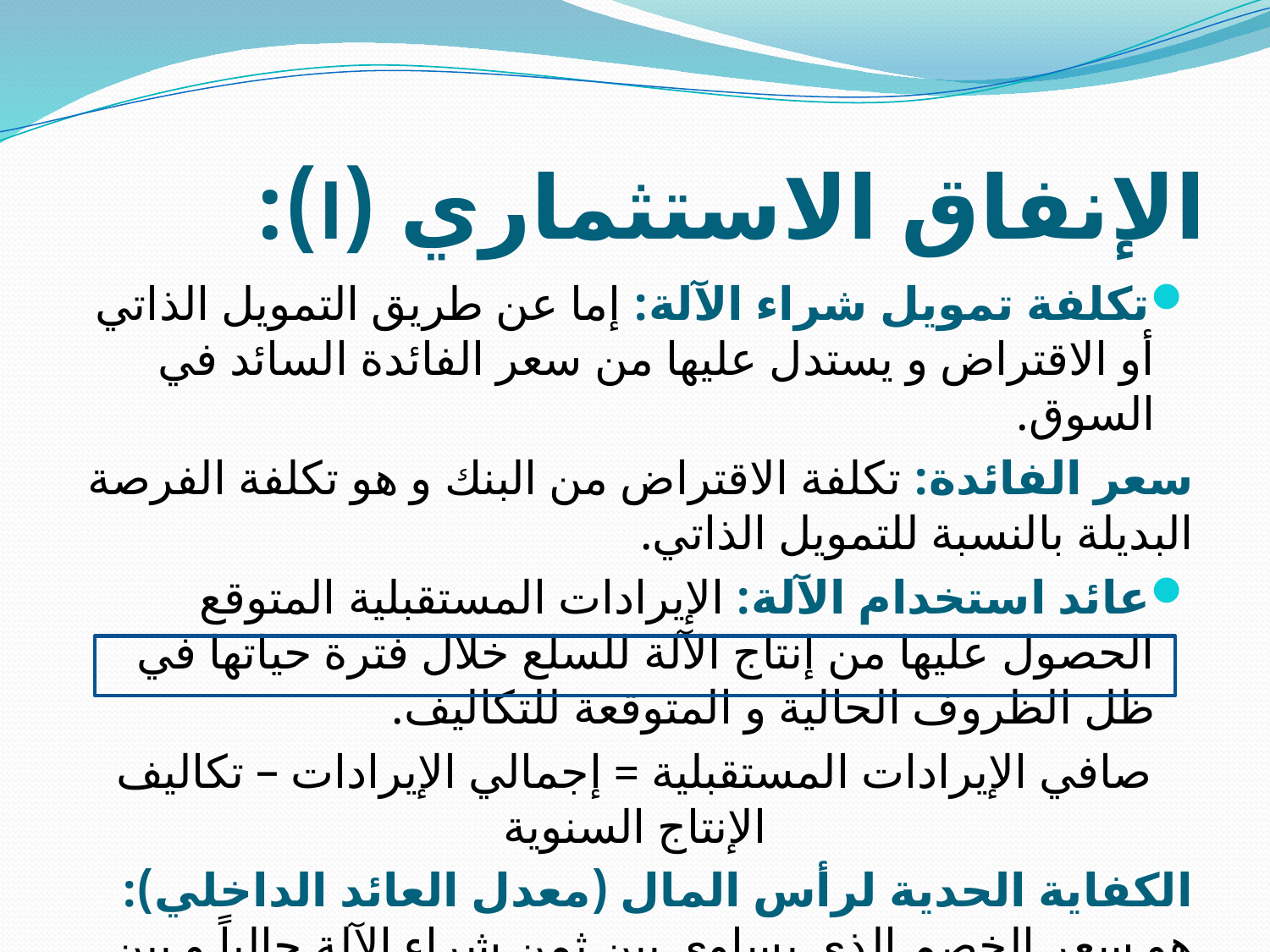

# الإنفاق الاستثماري (I):
تكلفة تمويل شراء الآلة: إما عن طريق التمويل الذاتي أو الاقتراض و يستدل عليها من سعر الفائدة السائد في السوق.
سعر الفائدة: تكلفة الاقتراض من البنك و هو تكلفة الفرصة البديلة بالنسبة للتمويل الذاتي.
عائد استخدام الآلة: الإيرادات المستقبلية المتوقع الحصول عليها من إنتاج الآلة للسلع خلال فترة حياتها في ظل الظروف الحالية و المتوقعة للتكاليف.
صافي الإيرادات المستقبلية = إجمالي الإيرادات – تكاليف الإنتاج السنوية
الكفاية الحدية لرأس المال (معدل العائد الداخلي): هو سعر الخصم الذي يساوي بين ثمن شراء الآلة حالياً و بين القيمة الحالية للعائدات، و يستخرج من صافي الإيرادات المستقبلية